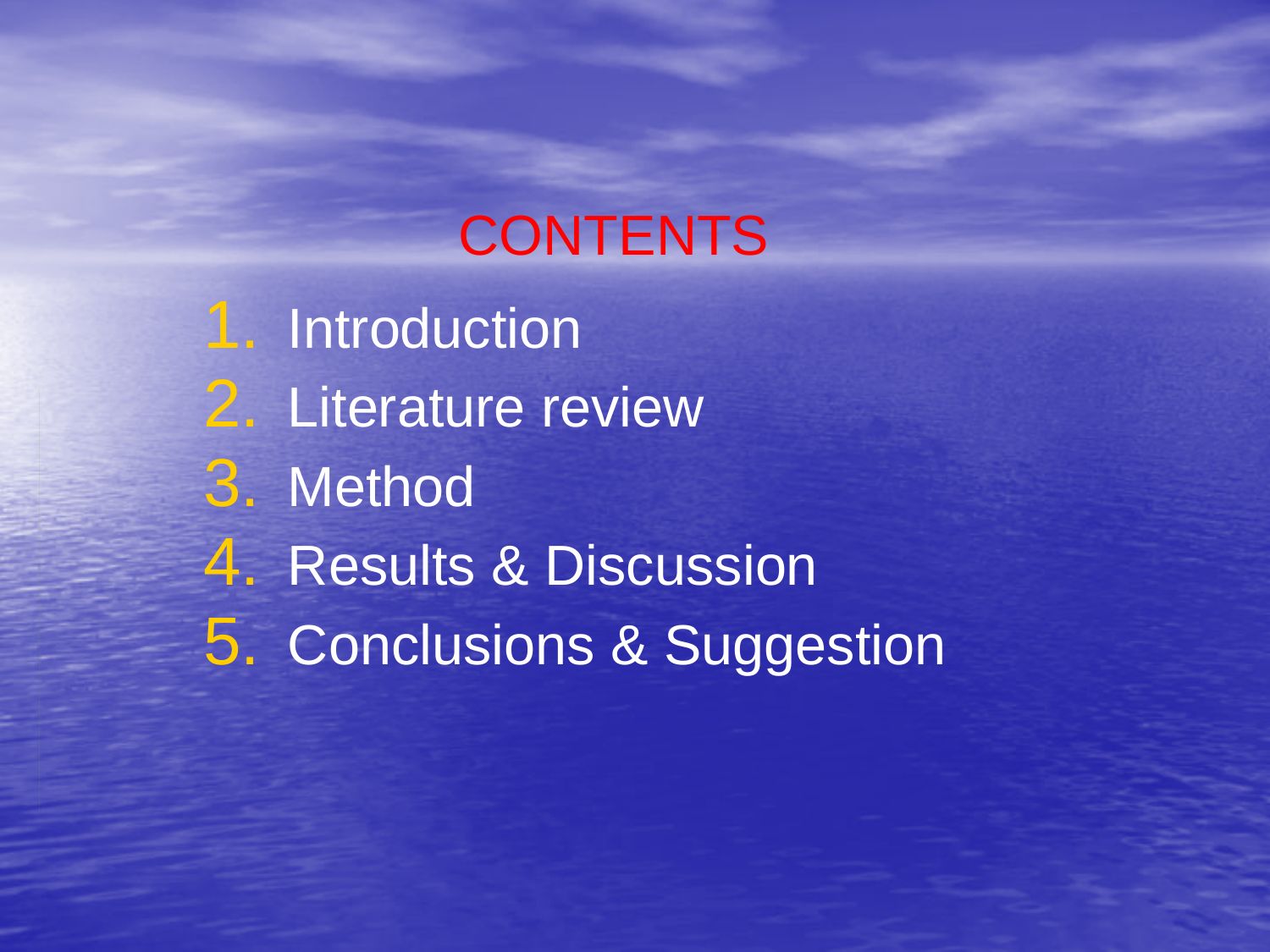

# CONTENTS
Introduction
Literature review
Method
Results & Discussion
Conclusions & Suggestion